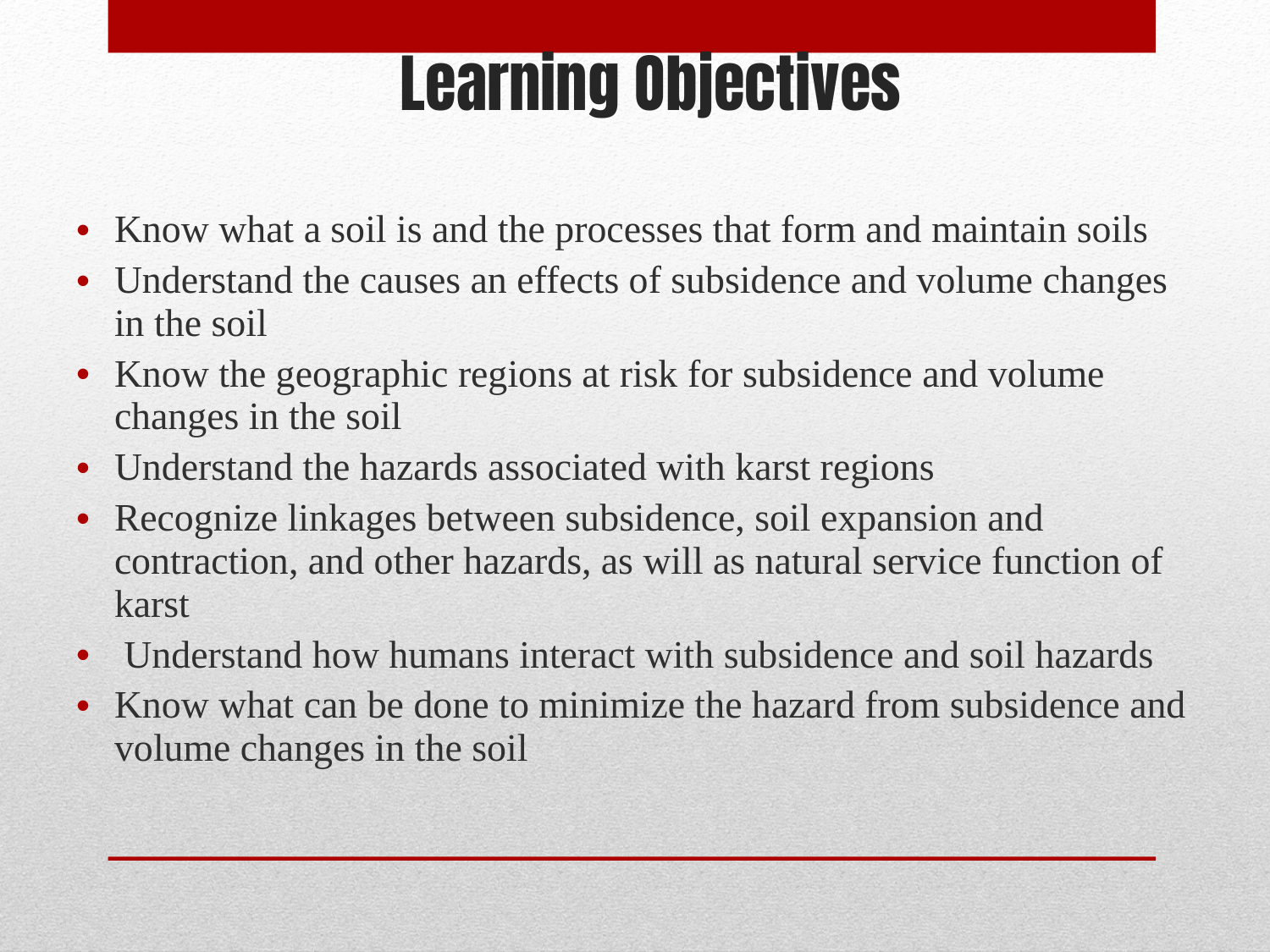

Learning Objectives
Know what a soil is and the processes that form and maintain soils
Understand the causes an effects of subsidence and volume changes in the soil
Know the geographic regions at risk for subsidence and volume changes in the soil
Understand the hazards associated with karst regions
Recognize linkages between subsidence, soil expansion and contraction, and other hazards, as will as natural service function of karst
 Understand how humans interact with subsidence and soil hazards
Know what can be done to minimize the hazard from subsidence and volume changes in the soil